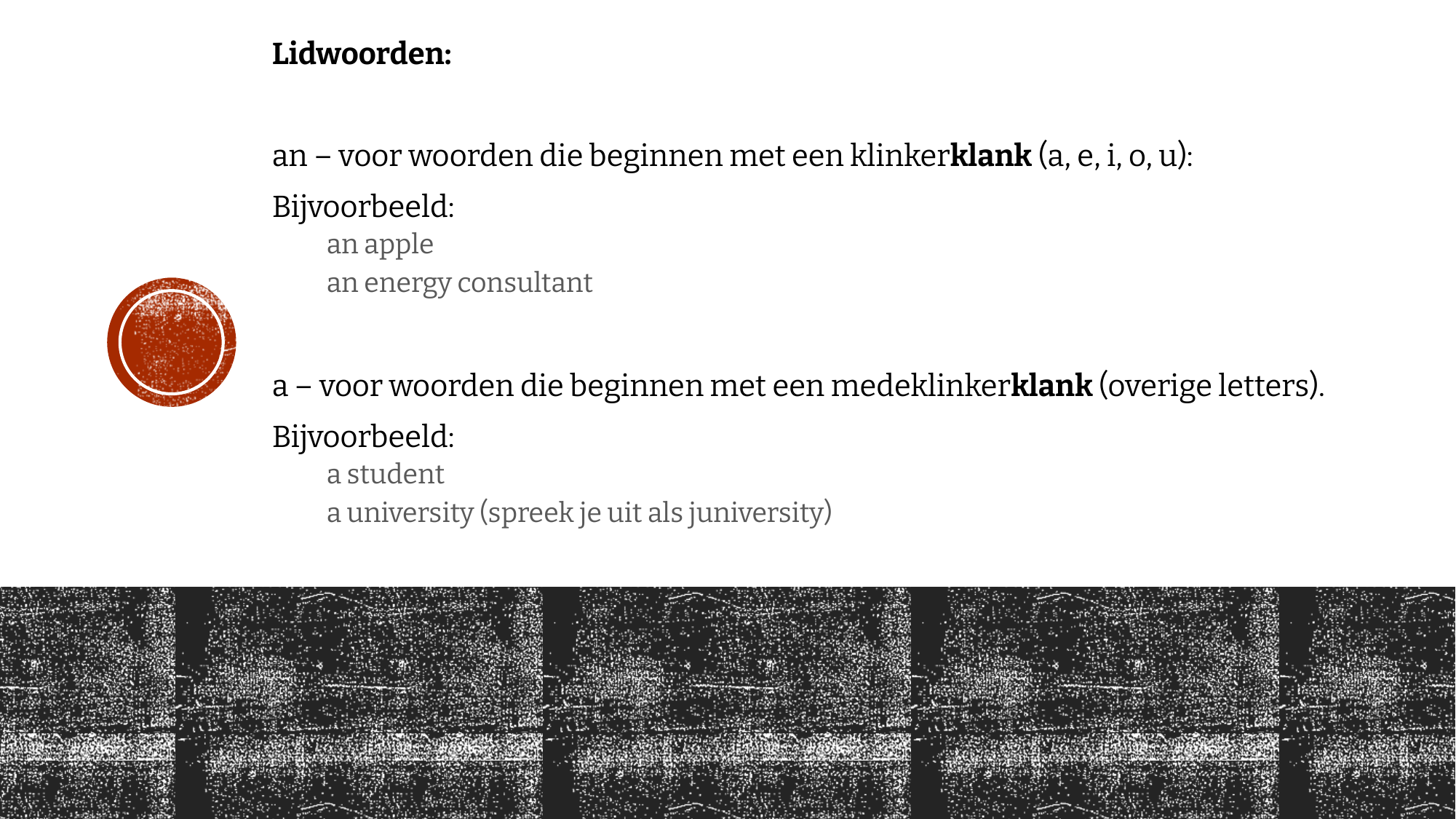

Lidwoorden:

an – voor woorden die beginnen met een klinkerklank (a, e, i, o, u):
Bijvoorbeeld:
an apple
an energy consultant

a – voor woorden die beginnen met een medeklinkerklank (overige letters).
Bijvoorbeeld:
a student
a university (spreek je uit als juniversity)